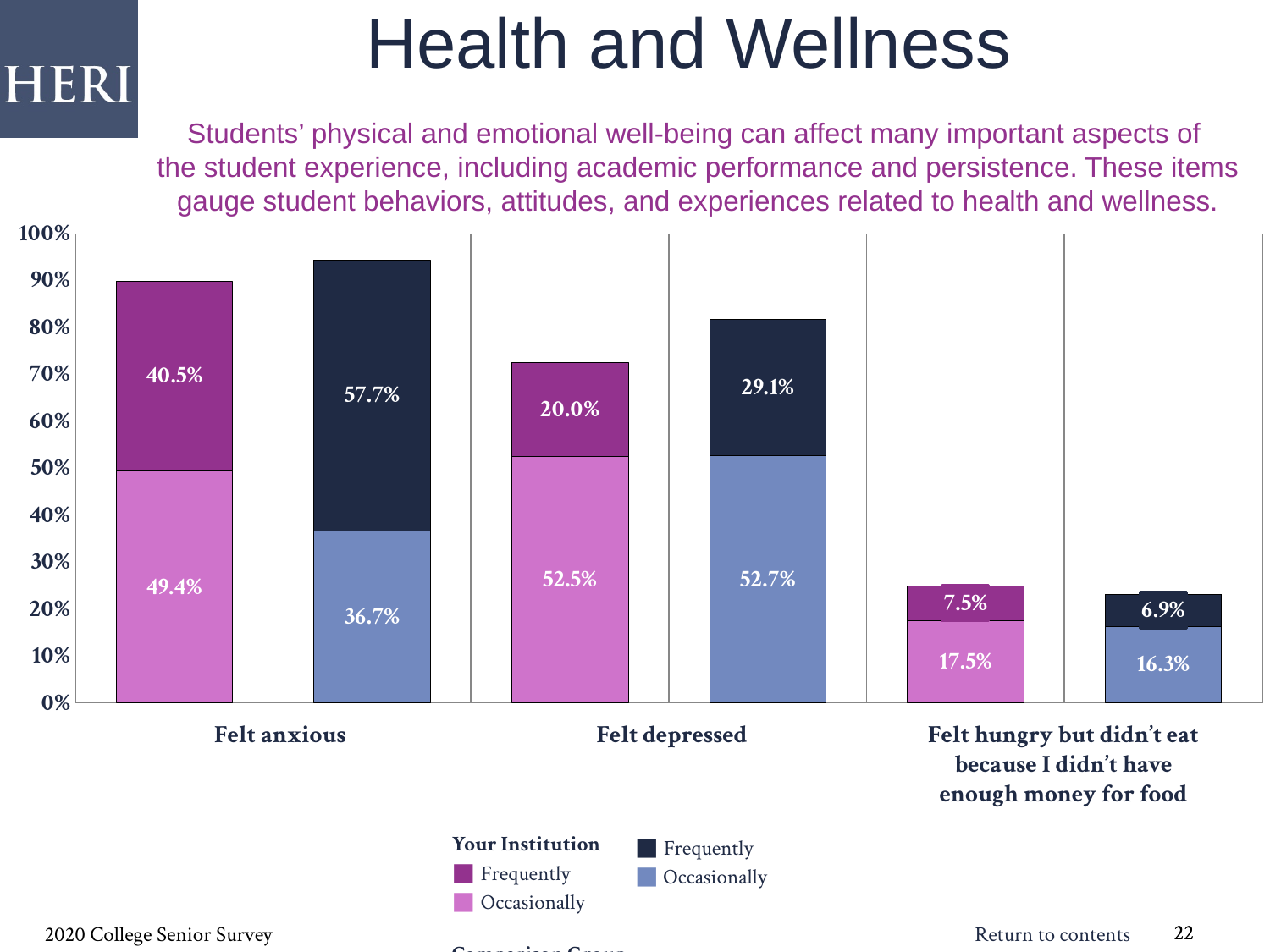

Health and Wellness
Students’ physical and emotional well-being can affect many important aspects of
the student experience, including academic performance and persistence. These items gauge student behaviors, attitudes, and experiences related to health and wellness.

### Chart

| Category | occasionally | frequently |
|---|---|---|
| Felt anxious | 0.494 | 0.405 |
| comp | 0.367 | 0.577 |
| Felt depressed | 0.525 | 0.2 |
| comp | 0.527 | 0.291 |
| Felt hungry but didn't eat because I didn't have enough money for food | 0.175 | 0.075 |
| comp | 0.163 | 0.069 |
Felt anxious
Felt depressed
Felt hungry but didn’t eat because I didn’t have enough money for food
Your Institution
■ Frequently
■ Occasionally

Comparison Group
■ Frequently
■ Occasionally

2020 College Senior Survey
22
22